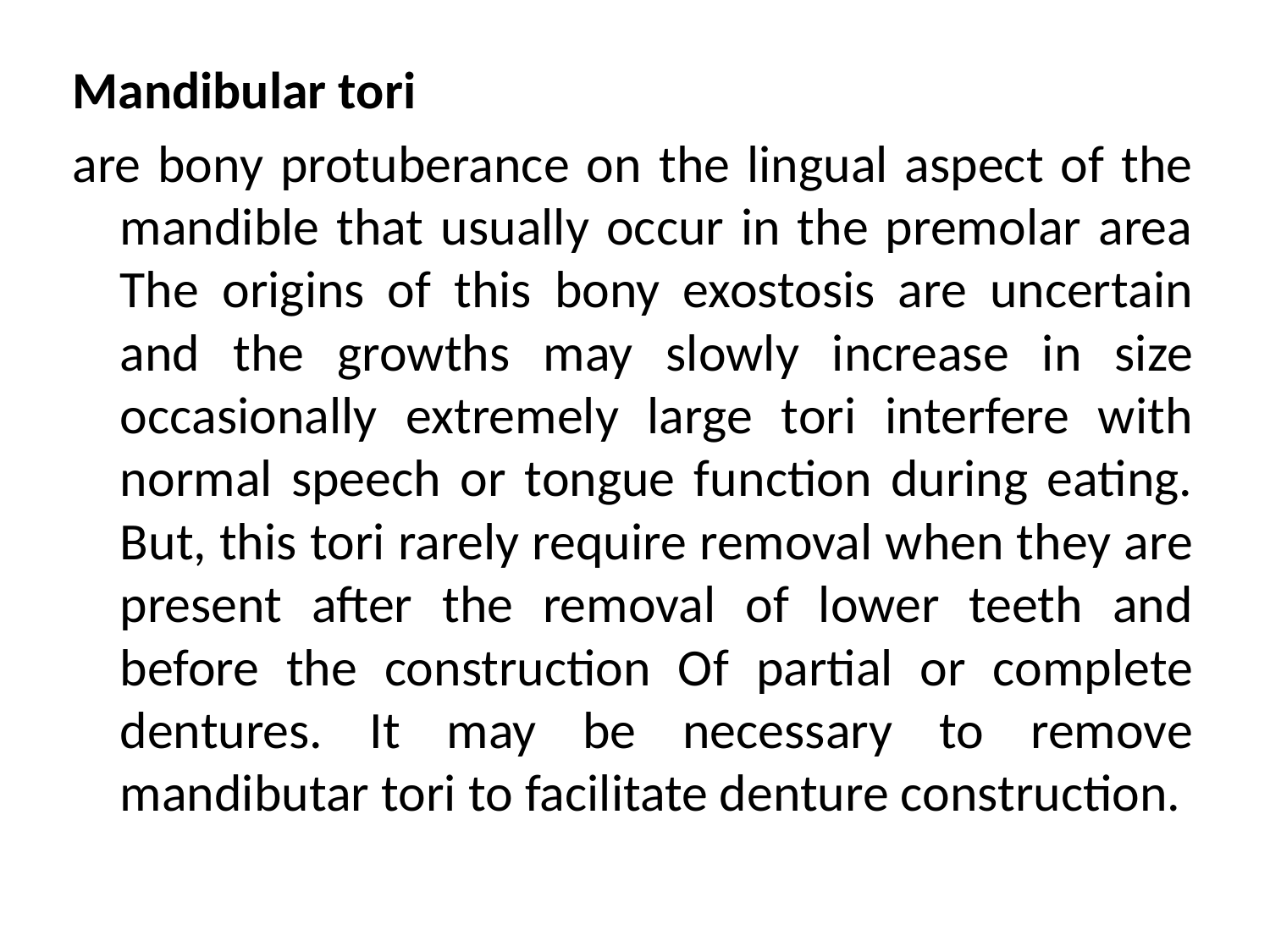

Mandibular tori
are bony protuberance on the lingual aspect of the mandible that usually occur in the premolar area The origins of this bony exostosis are uncertain and the growths may slowly increase in size occasionally extremely large tori interfere with normal speech or tongue function during eating. But, this tori rarely require removal when they are present after the removal of lower teeth and before the construction Of partial or complete dentures. It may be necessary to remove mandibutar tori to facilitate denture construction.